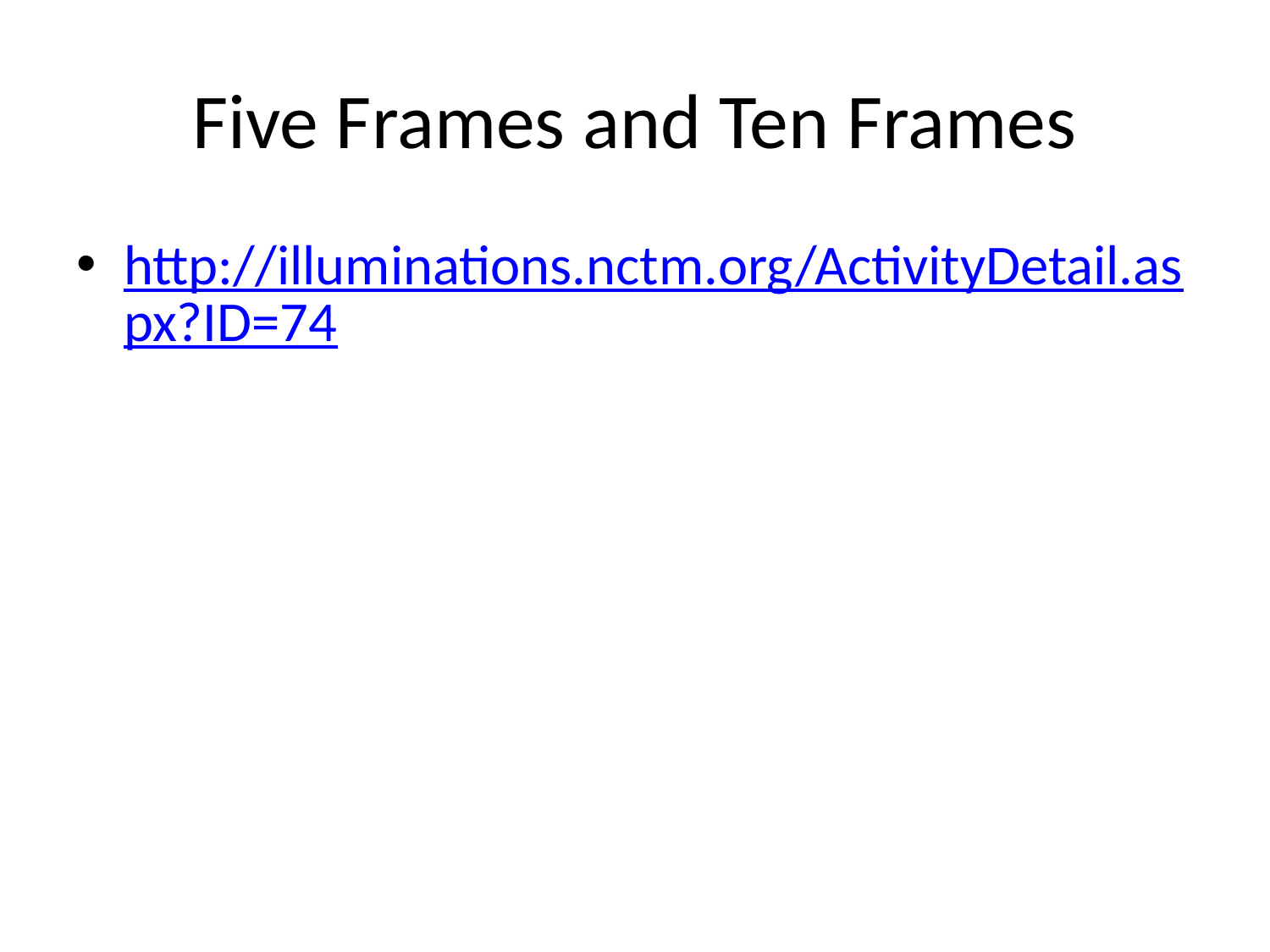

# Five Frames and Ten Frames
http://illuminations.nctm.org/ActivityDetail.aspx?ID=74